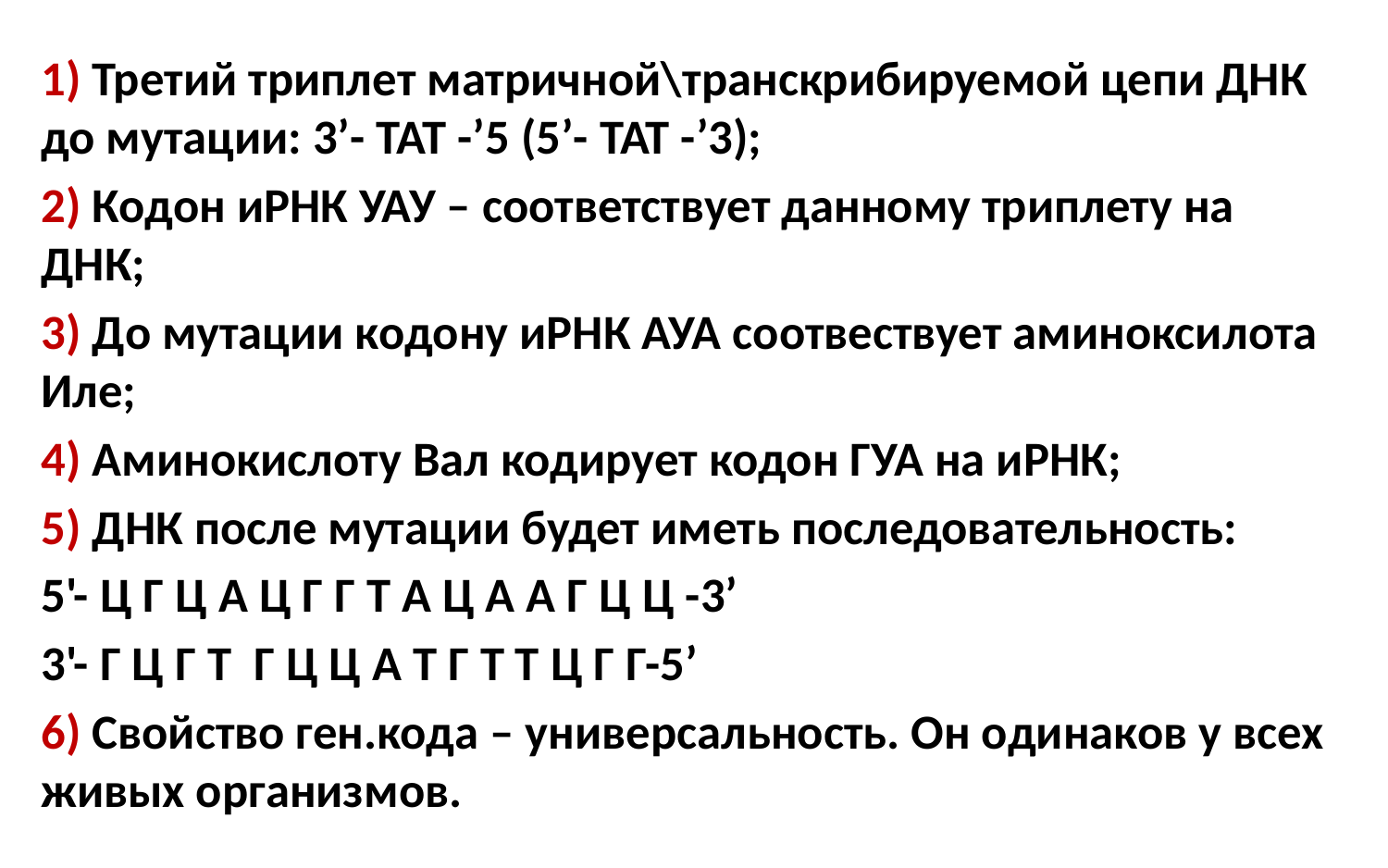

1) Третий триплет матричной\транскрибируемой цепи ДНК до мутации: 3’- TAT -’5 (5’- TAT -’3);
2) Кодон иРНК УАУ – соответствует данному триплету на ДНК;
3) До мутации кодону иРНК АУА соотвествует аминоксилота Иле;
4) Аминокислоту Вал кодирует кодон ГУА на иРНК;
5) ДНК после мутации будет иметь последовательность:
5'- Ц Г Ц А Ц Г Г Т А Ц А А Г Ц Ц -3’
3'- Г Ц Г Т  Г Ц Ц А Т Г Т Т Ц Г Г-5’
6) Свойство ген.кода – универсальность. Он одинаков у всех живых организмов.